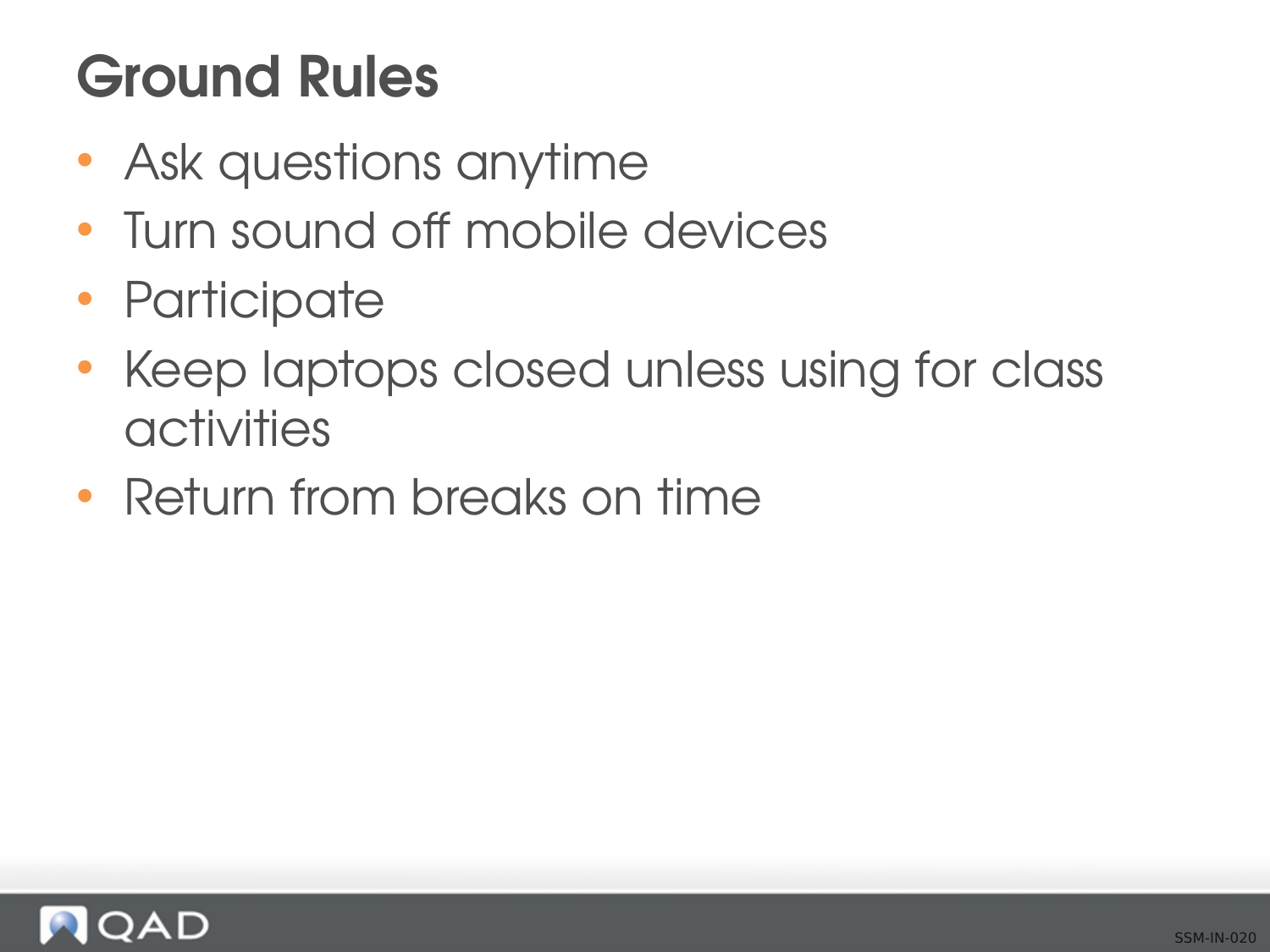

# Ground Rules
Ask questions anytime
Turn sound off mobile devices
Participate
Keep laptops closed unless using for class activities
Return from breaks on time
SSM-IN-020